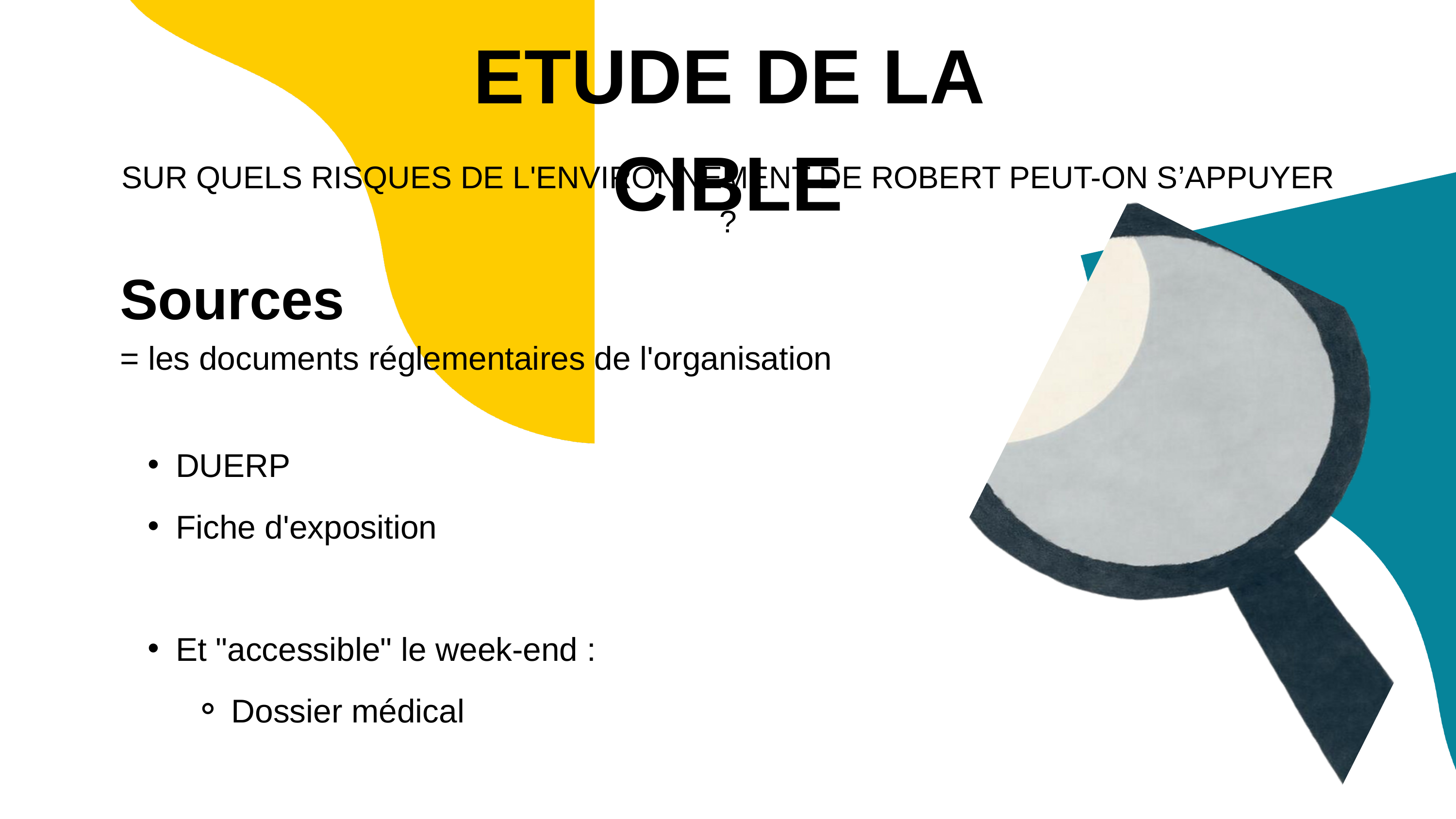

ETUDE DE LA CIBLE
SUR QUELS RISQUES DE L'ENVIRONNEMENT DE ROBERT PEUT-ON S’APPUYER ?

Sources
= les documents réglementaires de l'organisation​

DUERP​
Fiche d'exposition​
​
Et "accessible" le week-end :
Dossier médical